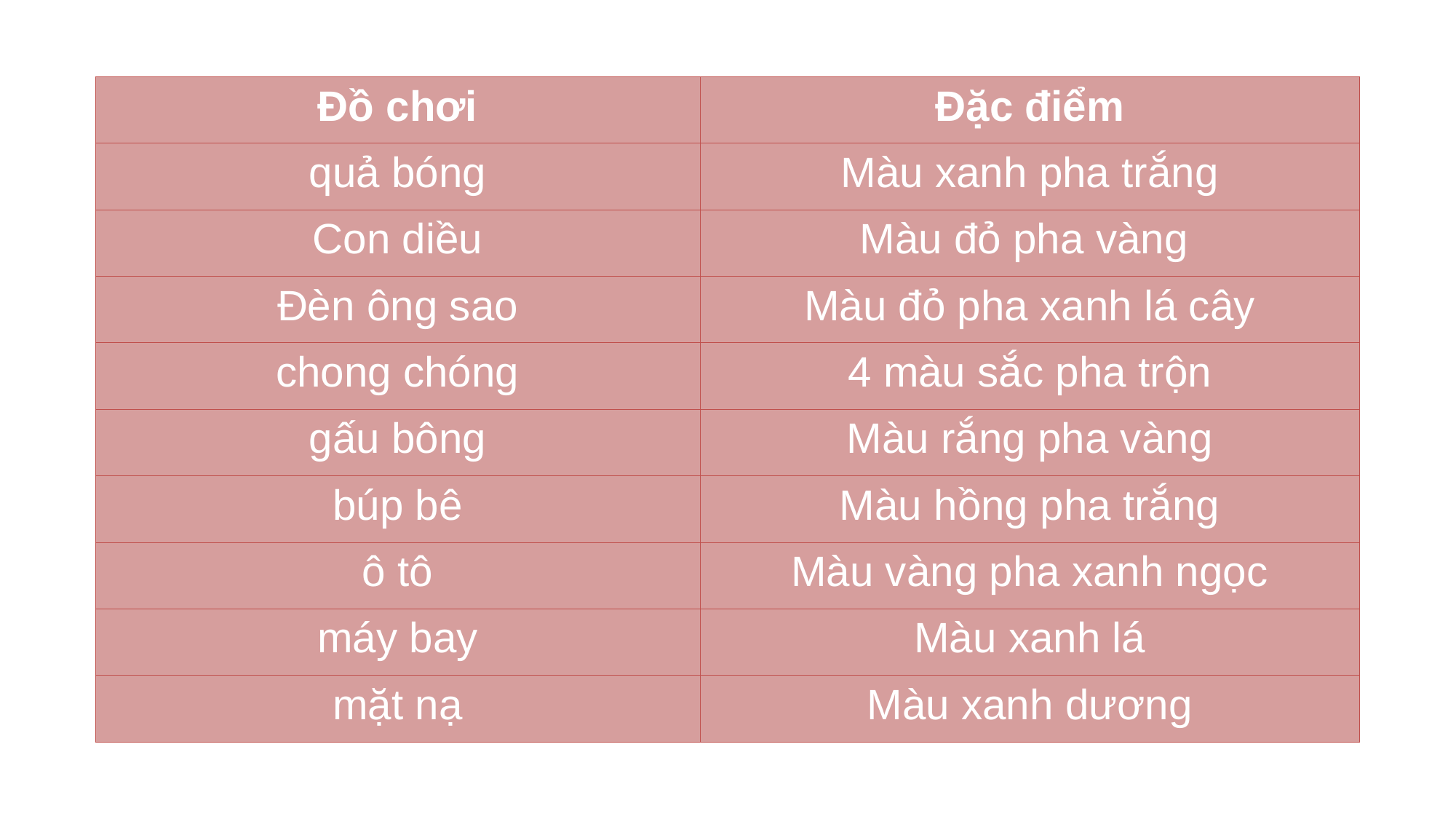

| Đồ chơi | Đặc điểm |
| --- | --- |
| quả bóng | Màu xanh pha trắng |
| Con diều | Màu đỏ pha vàng |
| Đèn ông sao | Màu đỏ pha xanh lá cây |
| chong chóng | 4 màu sắc pha trộn |
| gấu bông | Màu rắng pha vàng |
| búp bê | Màu hồng pha trắng |
| ô tô | Màu vàng pha xanh ngọc |
| máy bay | Màu xanh lá |
| mặt nạ | Màu xanh dương |